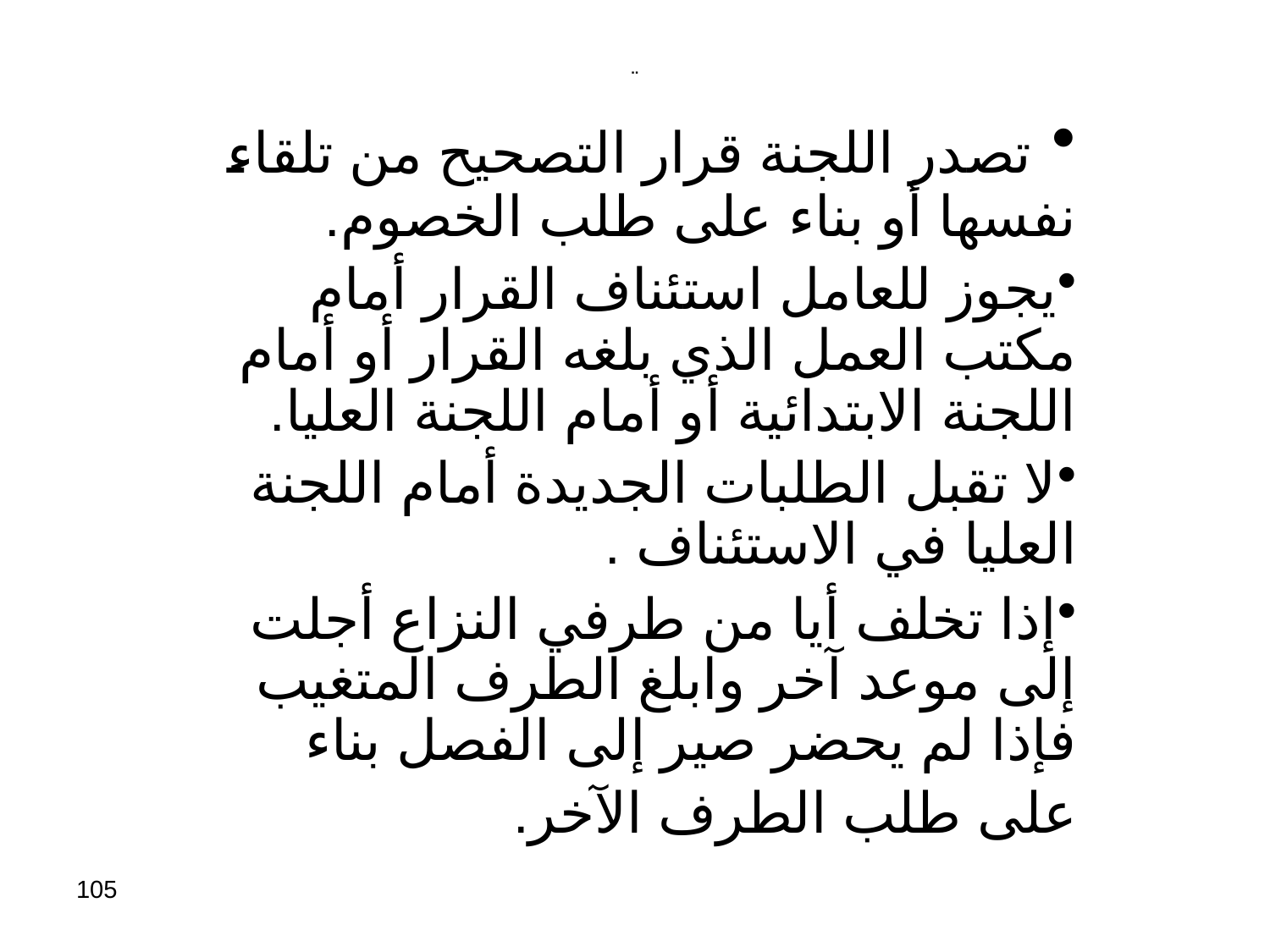

# ..
 تصدر اللجنة قرار التصحيح من تلقاء نفسها أو بناء على طلب الخصوم.
يجوز للعامل استئناف القرار أمام مكتب العمل الذي بلغه القرار أو أمام اللجنة الابتدائية أو أمام اللجنة العليا.
لا تقبل الطلبات الجديدة أمام اللجنة العليا في الاستئناف .
إذا تخلف أيا من طرفي النزاع أجلت إلى موعد آخر وابلغ الطرف المتغيب فإذا لم يحضر صير إلى الفصل بناء على طلب الطرف الآخر.

105